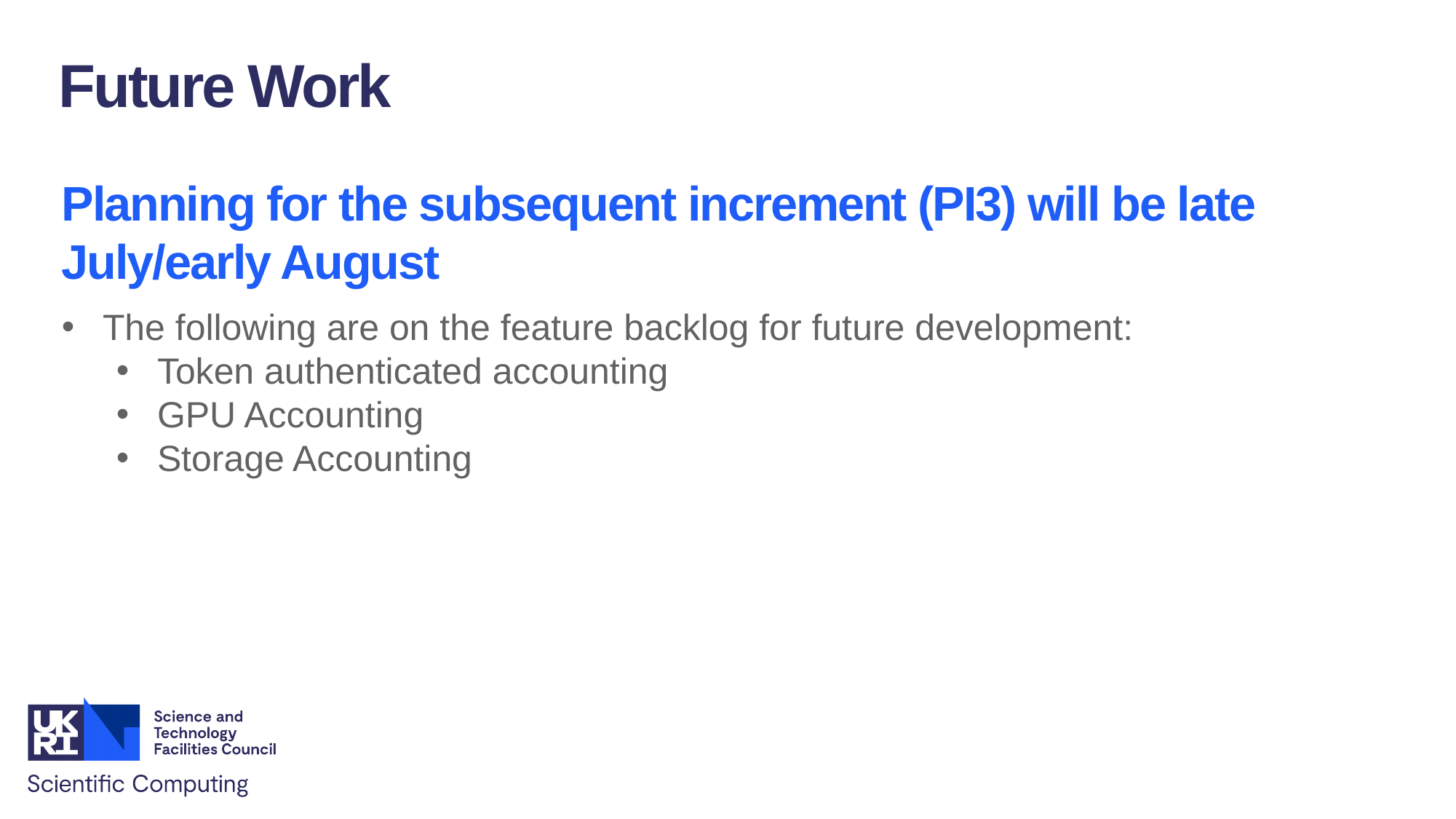

Future Work
Planning for the subsequent increment (PI3) will be late July/early August
The following are on the feature backlog for future development:
Token authenticated accounting
GPU Accounting
Storage Accounting